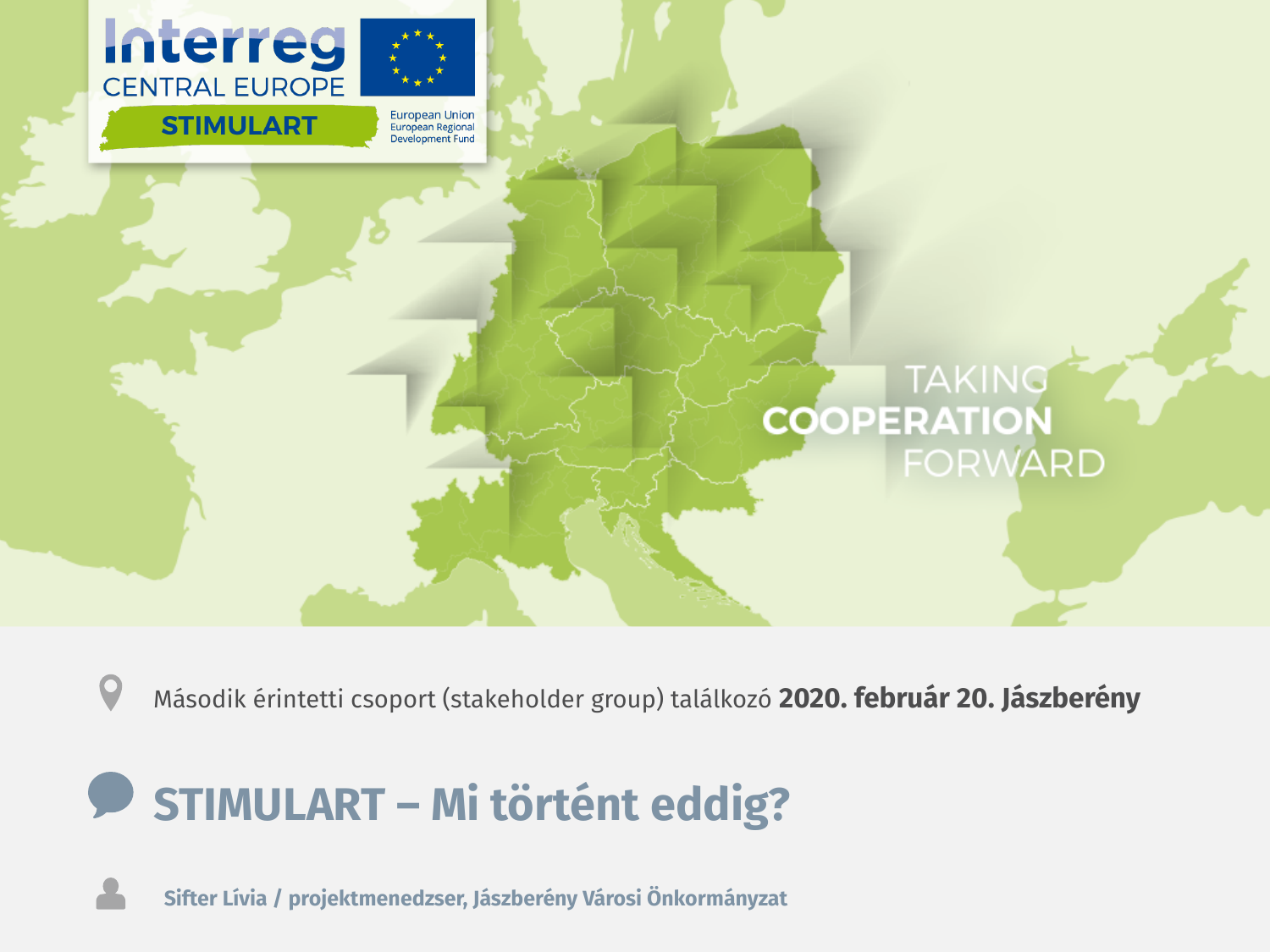

Második érintetti csoport (stakeholder group) találkozó 2020. február 20. Jászberény
STIMULART – Mi történt eddig?
Sifter Lívia / projektmenedzser, Jászberény Városi Önkormányzat